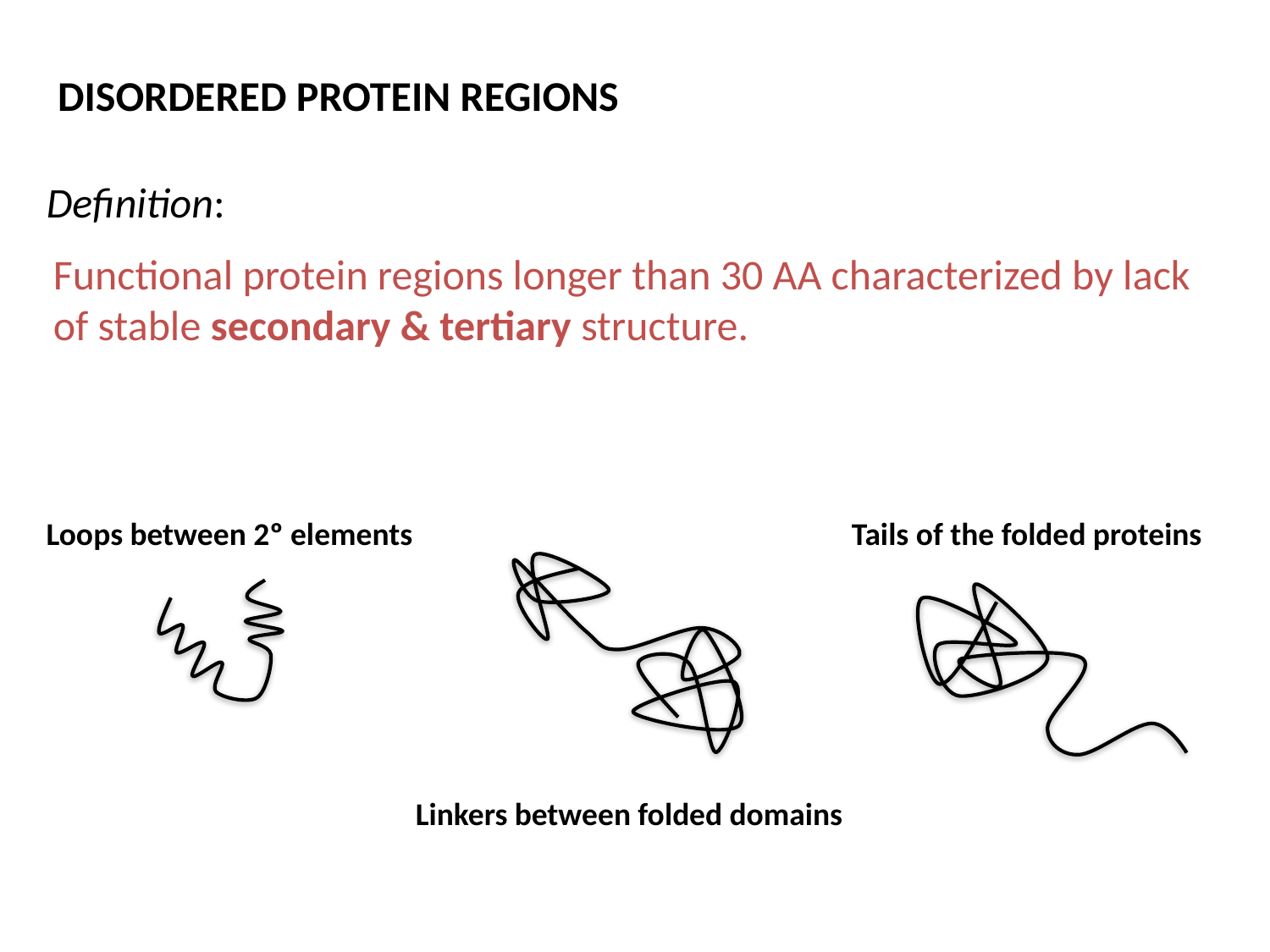

DISORDERED PROTEIN REGIONS
Definition:
Functional protein regions longer than 30 AA characterized by lack of stable secondary & tertiary structure.
Loops between 2º elements
Tails of the folded proteins

Linkers between folded domains